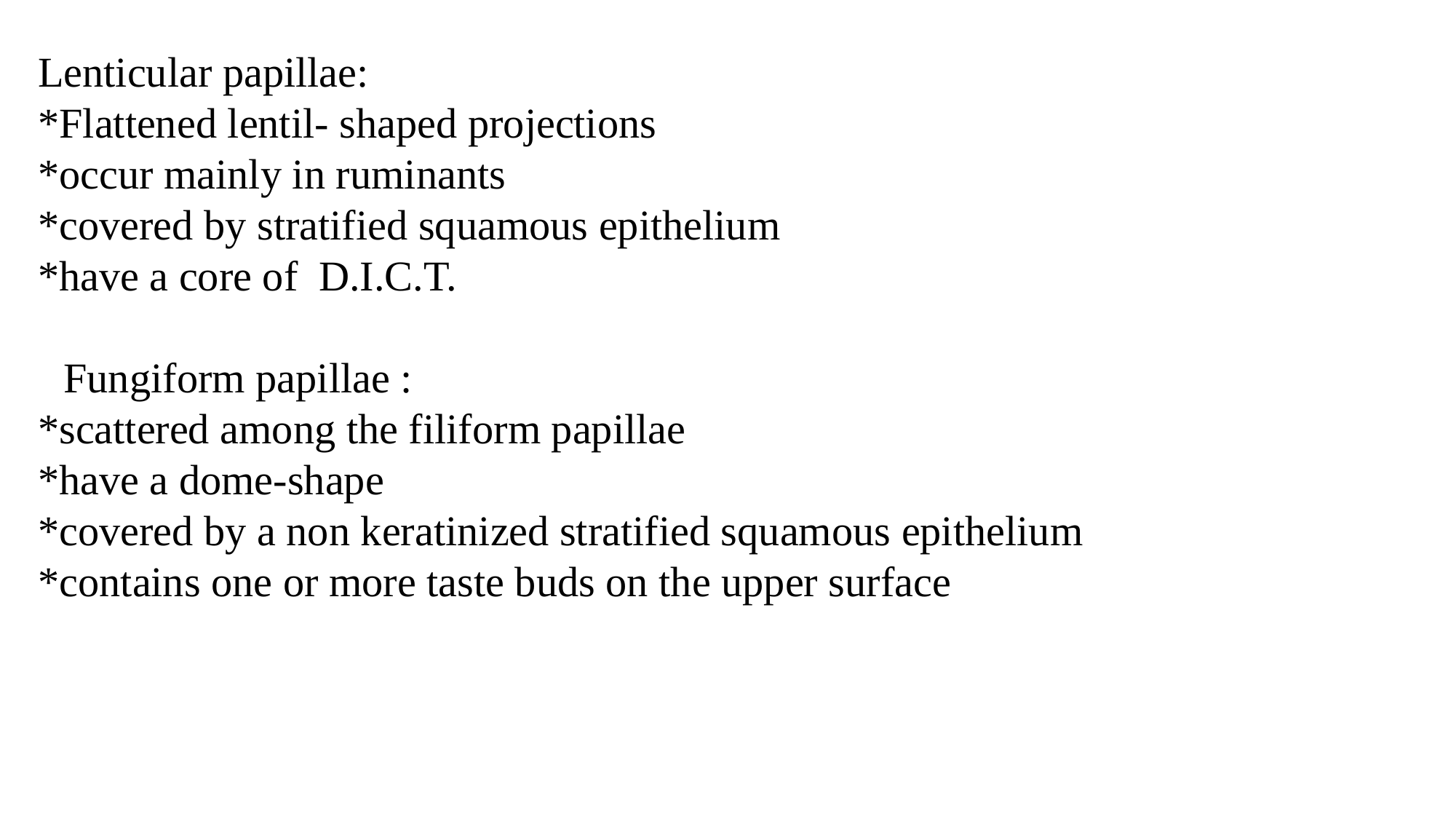

Lenticular papillae:
*Flattened lentil- shaped projections
*occur mainly in ruminants
*covered by stratified squamous epithelium
*have a core of  D.I.C.T.

     Fungiform papillae :
*scattered among the filiform papillae
*have a dome-shape
*covered by a non keratinized stratified squamous epithelium
*contains one or more taste buds on the upper surface